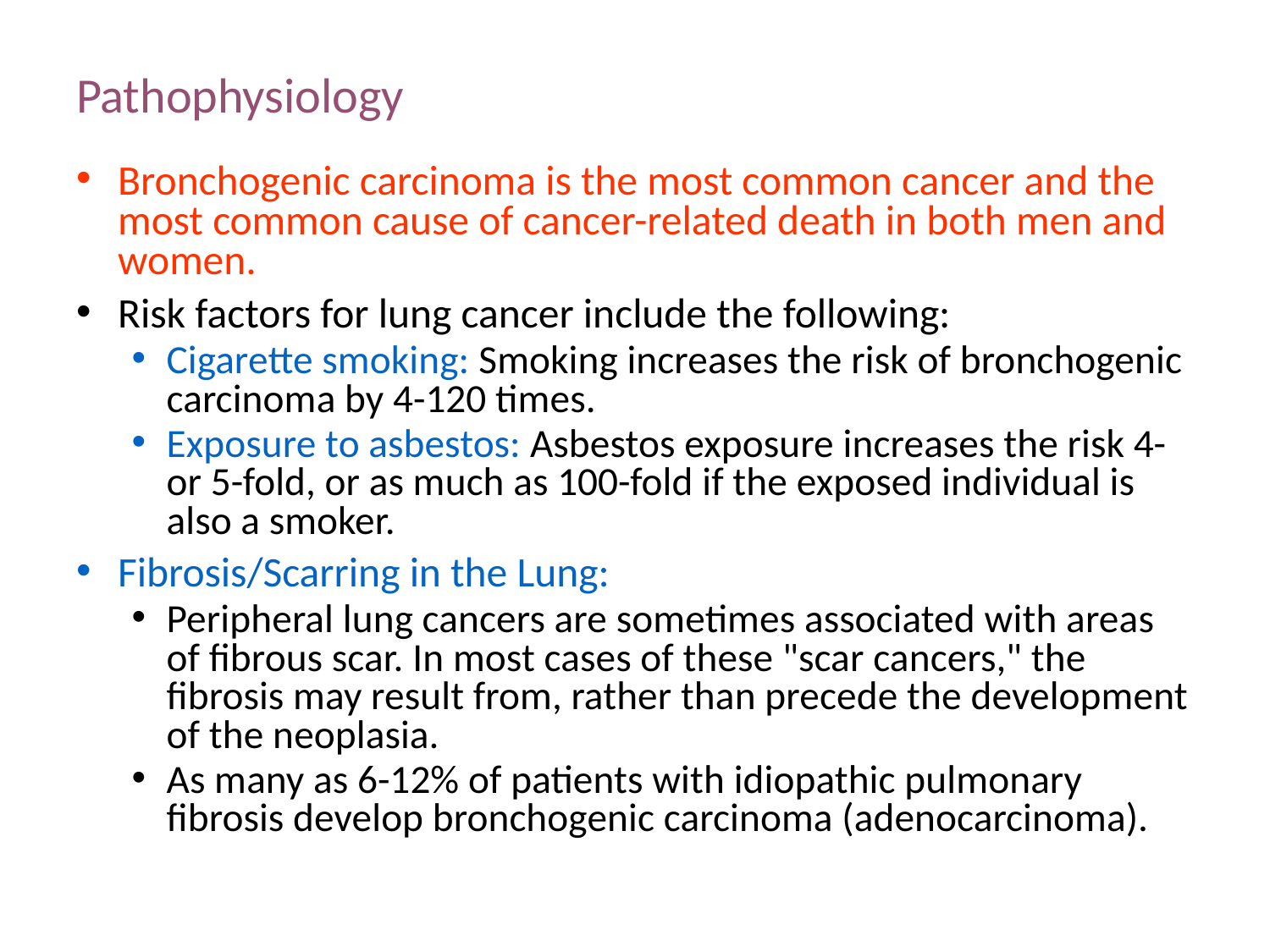

# Pathophysiology
Bronchogenic carcinoma is the most common cancer and the most common cause of cancer-related death in both men and women.
Risk factors for lung cancer include the following:
Cigarette smoking: Smoking increases the risk of bronchogenic carcinoma by 4-120 times.
Exposure to asbestos: Asbestos exposure increases the risk 4- or 5-fold, or as much as 100-fold if the exposed individual is also a smoker.
Fibrosis/Scarring in the Lung:
Peripheral lung cancers are sometimes associated with areas of fibrous scar. In most cases of these "scar cancers," the fibrosis may result from, rather than precede the development of the neoplasia.
As many as 6-12% of patients with idiopathic pulmonary fibrosis develop bronchogenic carcinoma (adenocarcinoma).